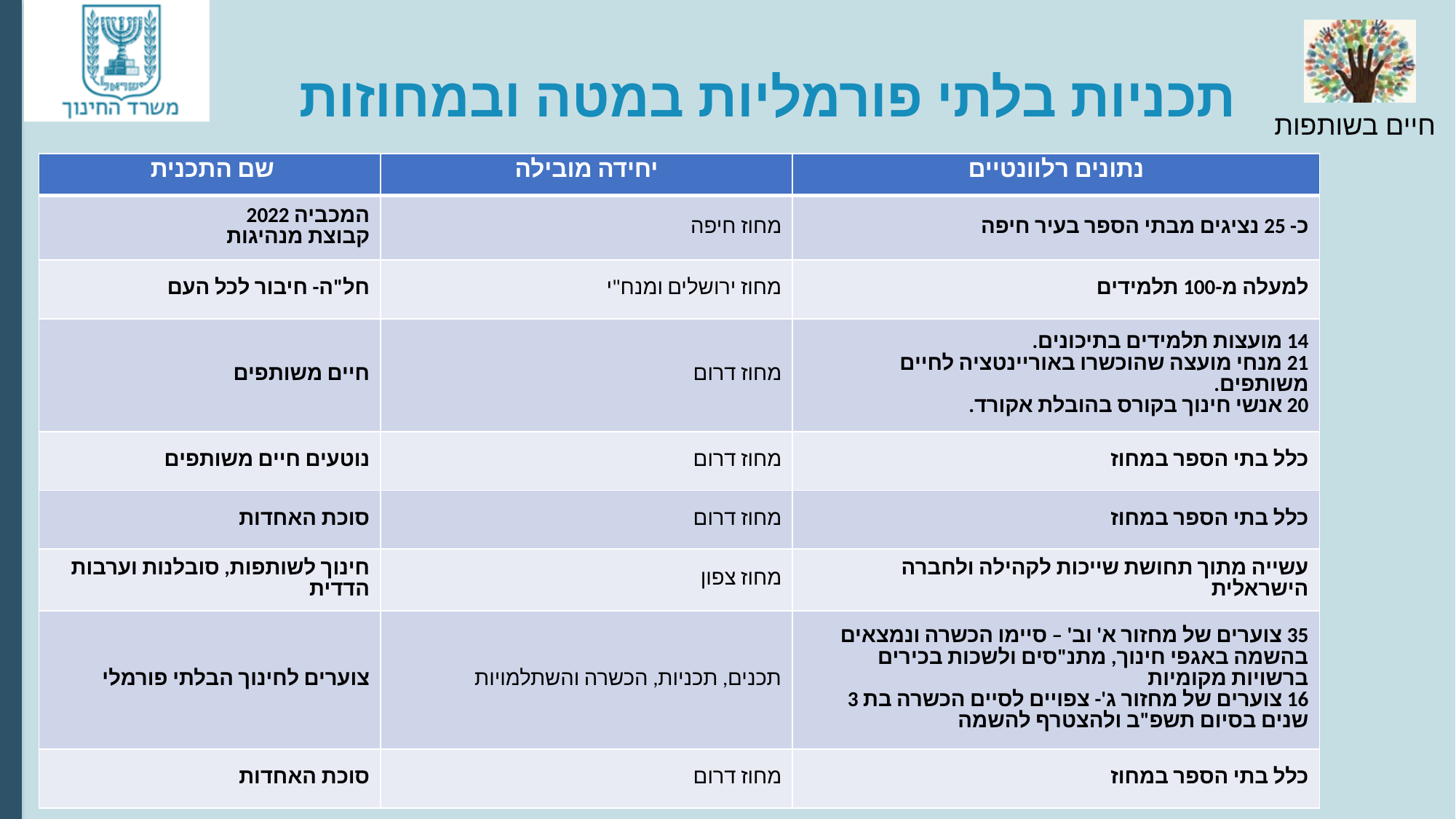

# תכניות בלתי פורמליות במטה ובמחוזות
| שם התכנית | יחידה מובילה | נתונים רלוונטיים |
| --- | --- | --- |
| המכביה 2022 קבוצת מנהיגות | מחוז חיפה | כ- 25 נציגים מבתי הספר בעיר חיפה |
| חל"ה- חיבור לכל העם | מחוז ירושלים ומנח"י | למעלה מ-100 תלמידים |
| חיים משותפים | מחוז דרום | 14 מועצות תלמידים בתיכונים. 21 מנחי מועצה שהוכשרו באוריינטציה לחיים משותפים. 20 אנשי חינוך בקורס בהובלת אקורד. |
| נוטעים חיים משותפים | מחוז דרום | כלל בתי הספר במחוז |
| סוכת האחדות | מחוז דרום | כלל בתי הספר במחוז |
| חינוך לשותפות, סובלנות וערבות הדדית | מחוז צפון | עשייה מתוך תחושת שייכות לקהילה ולחברה הישראלית |
| צוערים לחינוך הבלתי פורמלי | תכנים, תכניות, הכשרה והשתלמויות | 35 צוערים של מחזור א' וב' – סיימו הכשרה ונמצאים בהשמה באגפי חינוך, מתנ"סים ולשכות בכירים ברשויות מקומיות 16 צוערים של מחזור ג'- צפויים לסיים הכשרה בת 3 שנים בסיום תשפ"ב ולהצטרף להשמה |
| סוכת האחדות | מחוז דרום | כלל בתי הספר במחוז |